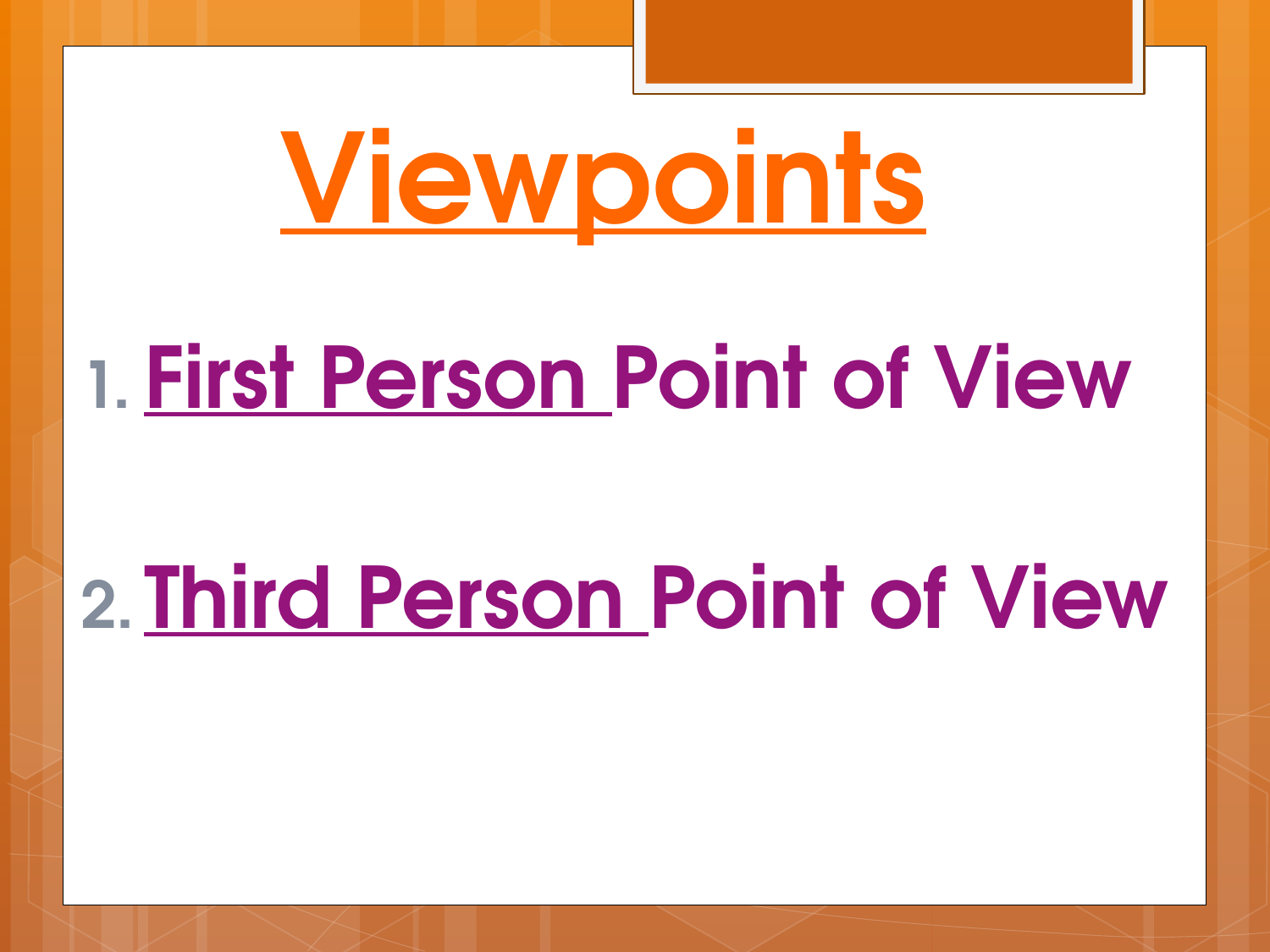

# Viewpoints
First Person Point of View
Third Person Point of View